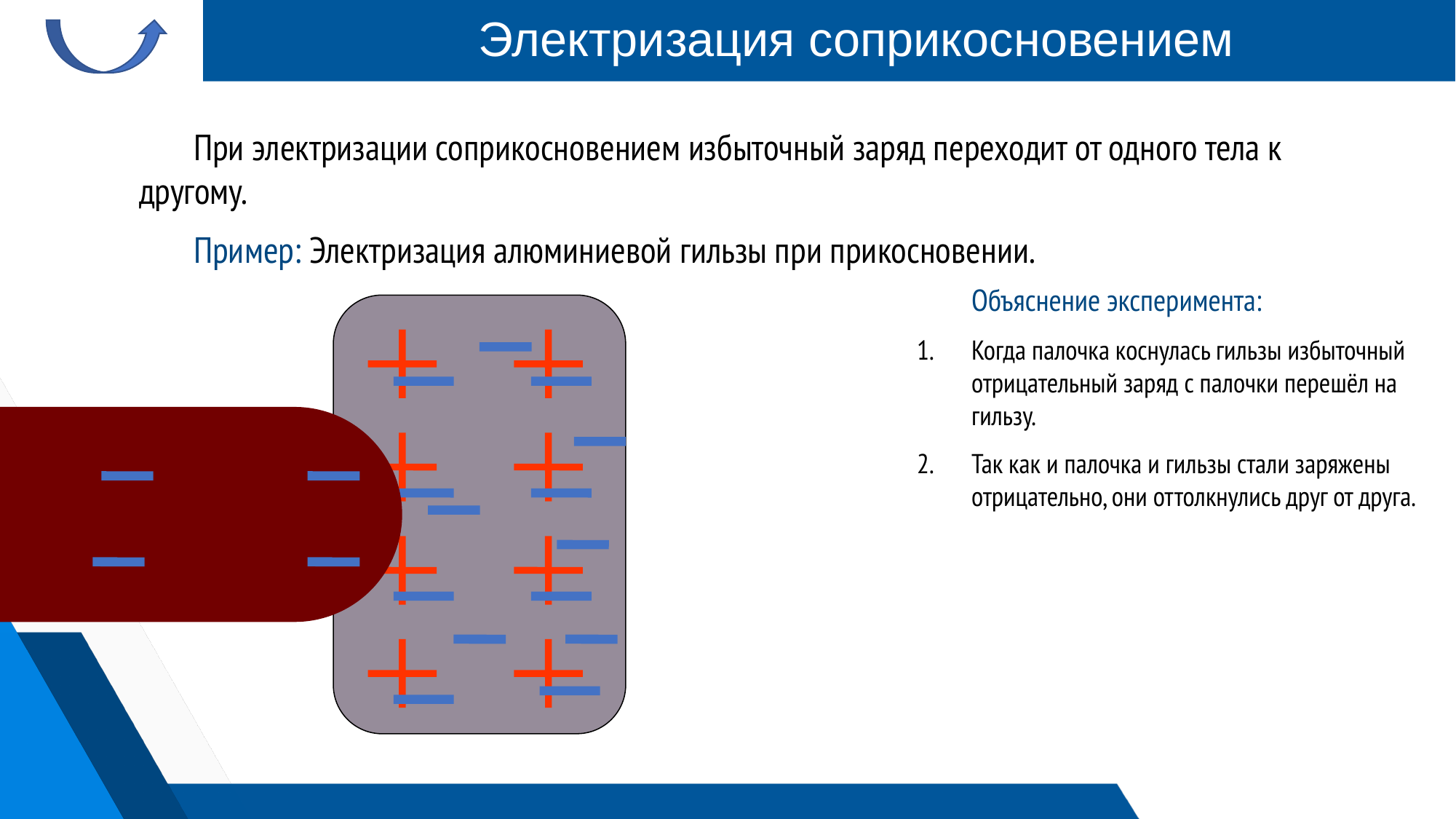

# Электризация соприкосновением

При электризации соприкосновением избыточный заряд переходит от одного тела к другому.
Пример: Электризация алюминиевой гильзы при прикосновении.
Объяснение эксперимента:
Когда палочка коснулась гильзы избыточный отрицательный заряд с палочки перешёл на гильзу.
Так как и палочка и гильзы стали заряжены отрицательно, они оттолкнулись друг от друга.